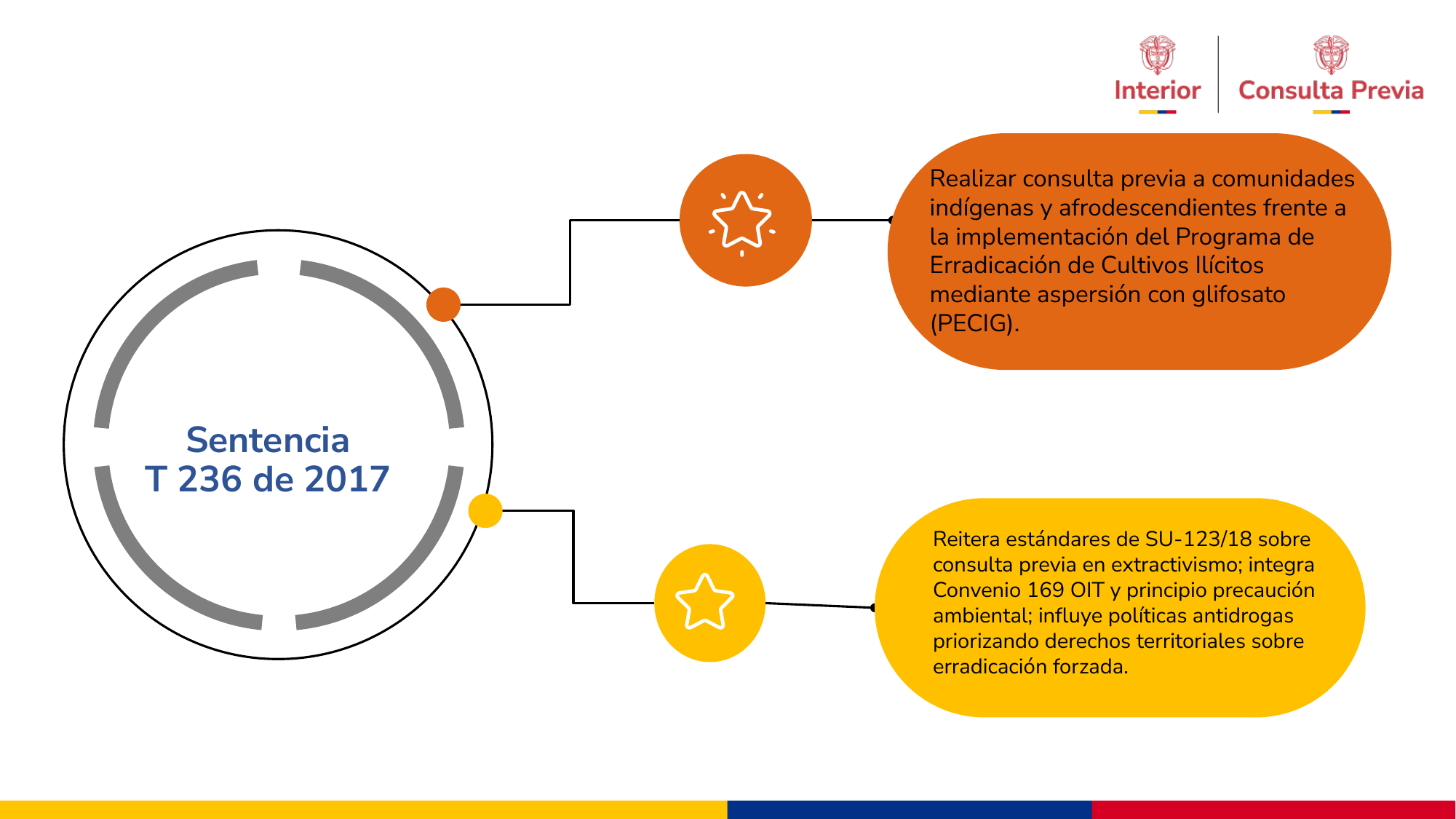

Realizar consulta previa a comunidades indígenas y afrodescendientes frente a la implementación del Programa de Erradicación de Cultivos Ilícitos mediante aspersión con glifosato (PECIG).

Sentencia
T 236 de 2017

Reitera estándares de SU-123/18 sobre consulta previa en extractivismo; integra Convenio 169 OIT y principio precaución ambiental; influye políticas antidrogas priorizando derechos territoriales sobre erradicación forzada.